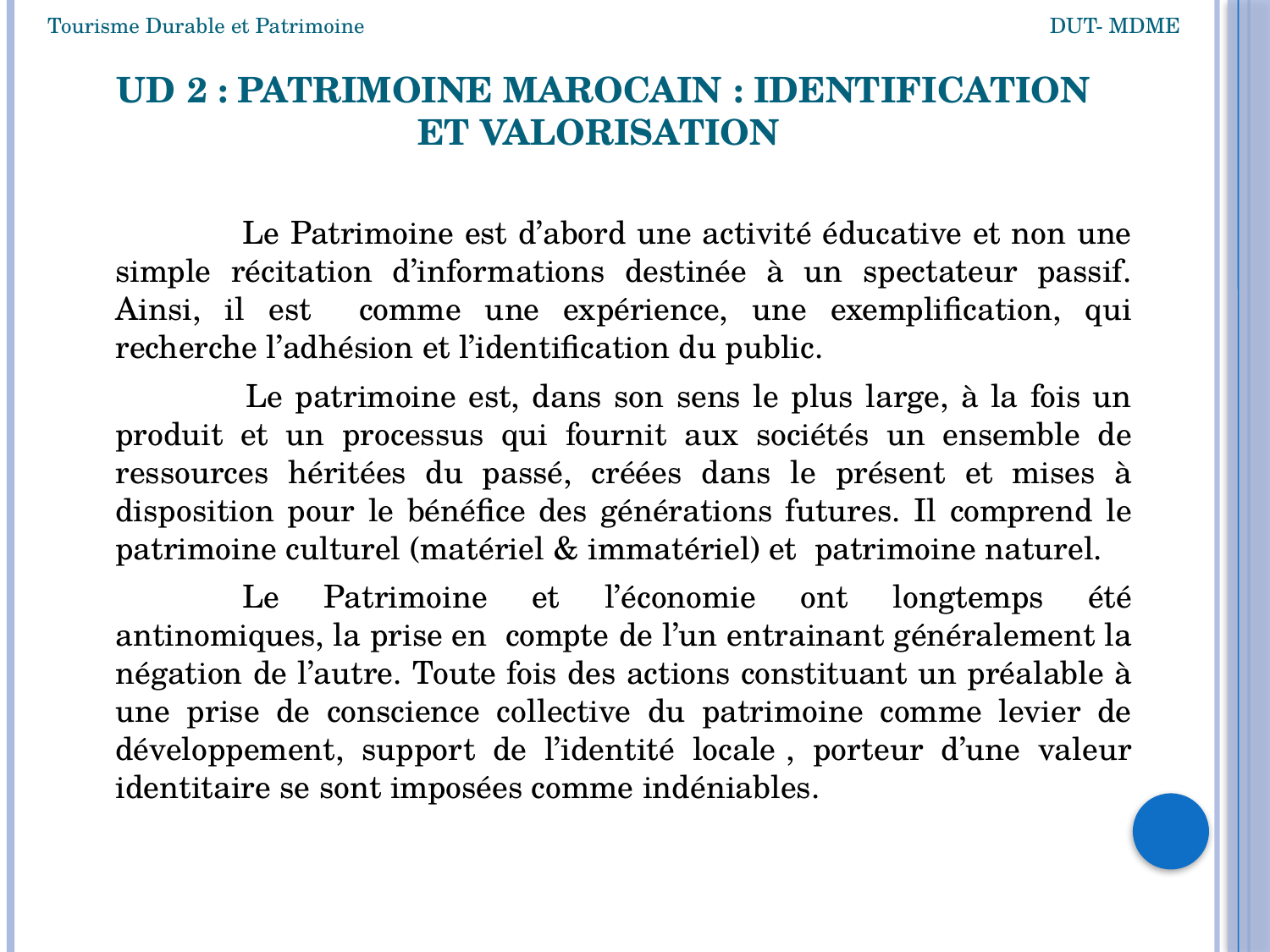

Tourisme Durable et Patrimoine                                                                                                                    DUT- MDME
# UD 2 : Patrimoine Marocain : identification et valorisation
		Le Patrimoine est d’abord une activité éducative et non une simple récitation d’informations destinée à un spectateur passif. Ainsi, il est  comme une expérience, une exemplification, qui recherche l’adhésion et l’identification du public.
 		Le patrimoine est, dans son sens le plus large, à la fois un produit et un processus qui fournit aux sociétés un ensemble de ressources héritées du passé, créées dans le présent et mises à disposition pour le bénéfice des générations futures. Il comprend le patrimoine culturel (matériel & immatériel) et  patrimoine naturel.
		Le Patrimoine et l’économie ont longtemps été antinomiques, la prise en  compte de l’un entrainant généralement la négation de l’autre. Toute fois des actions constituant un préalable à une prise de conscience collective du patrimoine comme levier de développement, support de l’identité locale , porteur d’une valeur identitaire se sont imposées comme indéniables.